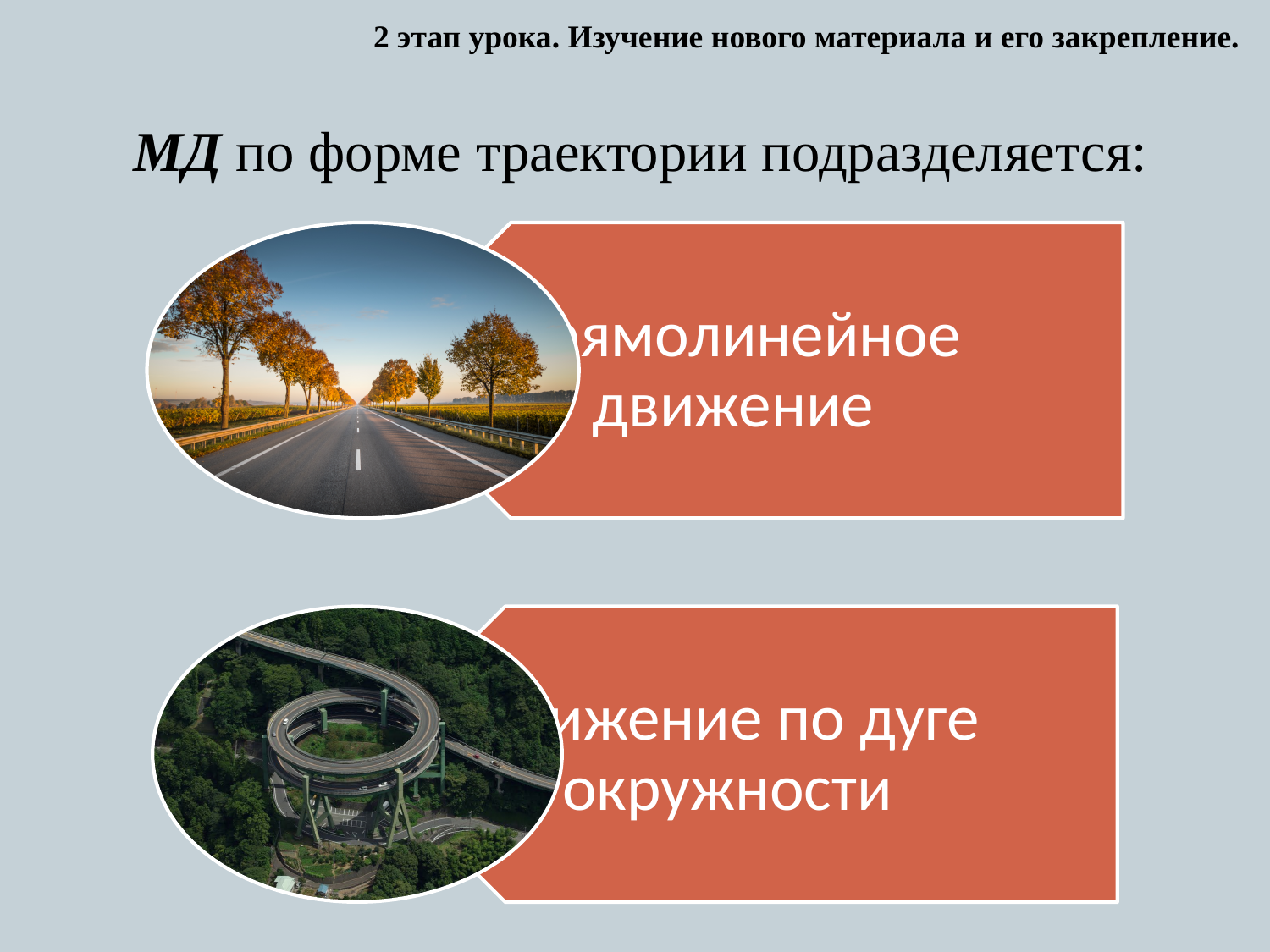

2 этап урока. Изучение нового материала и его закрепление.
# МД по форме траектории подразделяется:
Прямолинейное движение
Движение по дуге окружности